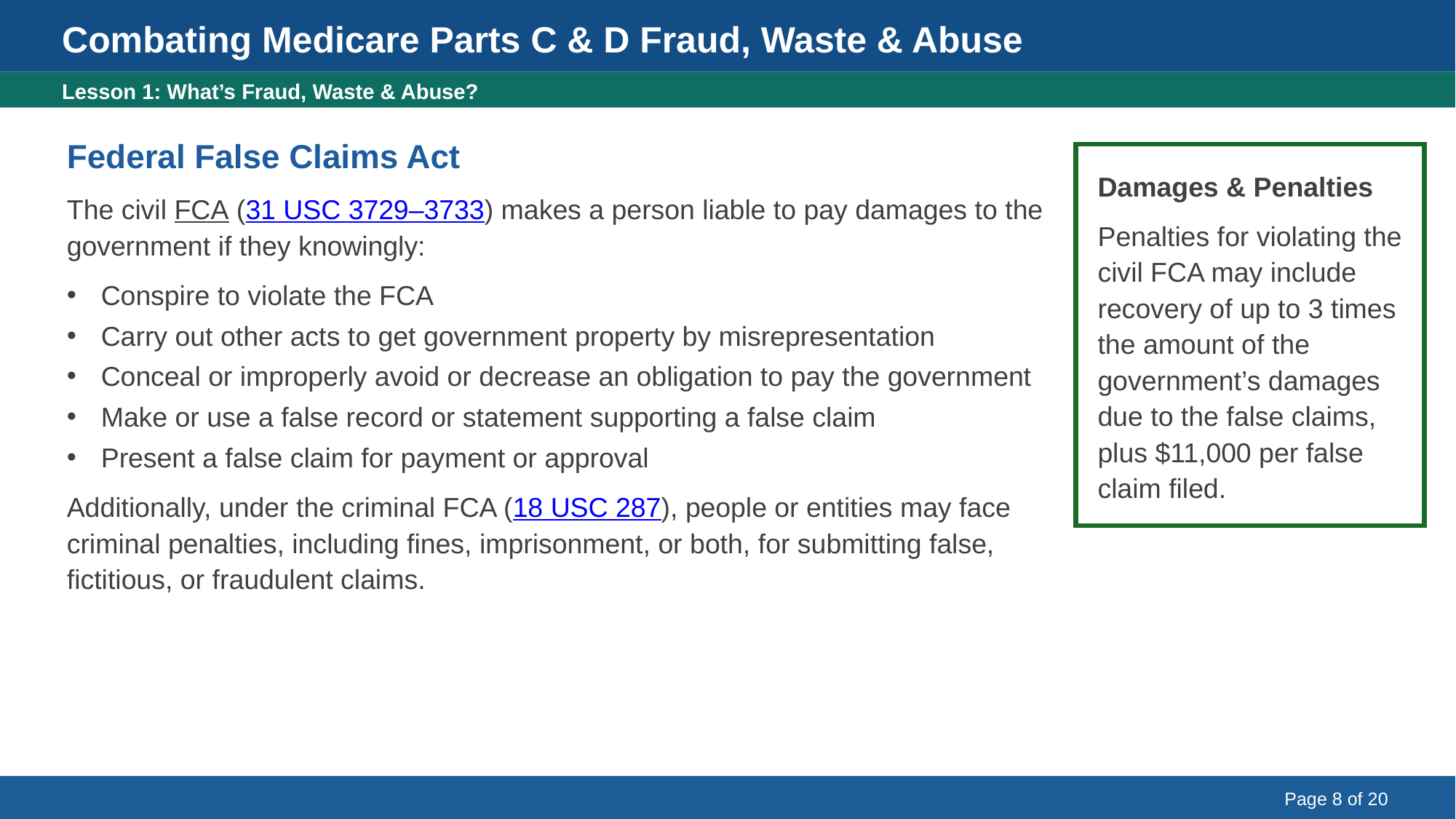

Combating Medicare Parts C & D Fraud, Waste & Abuse
Federal Civil False Claims Act

Lesson 1: What’s Fraud, Waste & Abuse?
Federal False Claims Act
The civil FCA (31 USC 3729–3733) makes a person liable to pay damages to the government if they knowingly:
Conspire to violate the FCA
Carry out other acts to get government property by misrepresentation
Conceal or improperly avoid or decrease an obligation to pay the government
Make or use a false record or statement supporting a false claim
Present a false claim for payment or approval
Additionally, under the criminal FCA (18 USC 287), people or entities may face criminal penalties, including fines, imprisonment, or both, for submitting false, fictitious, or fraudulent claims.
Damages & Penalties
Penalties for violating the civil FCA may include recovery of up to 3 times the amount of the government’s damages due to the false claims, plus $11,000 per false claim filed.

Page 8 of 20